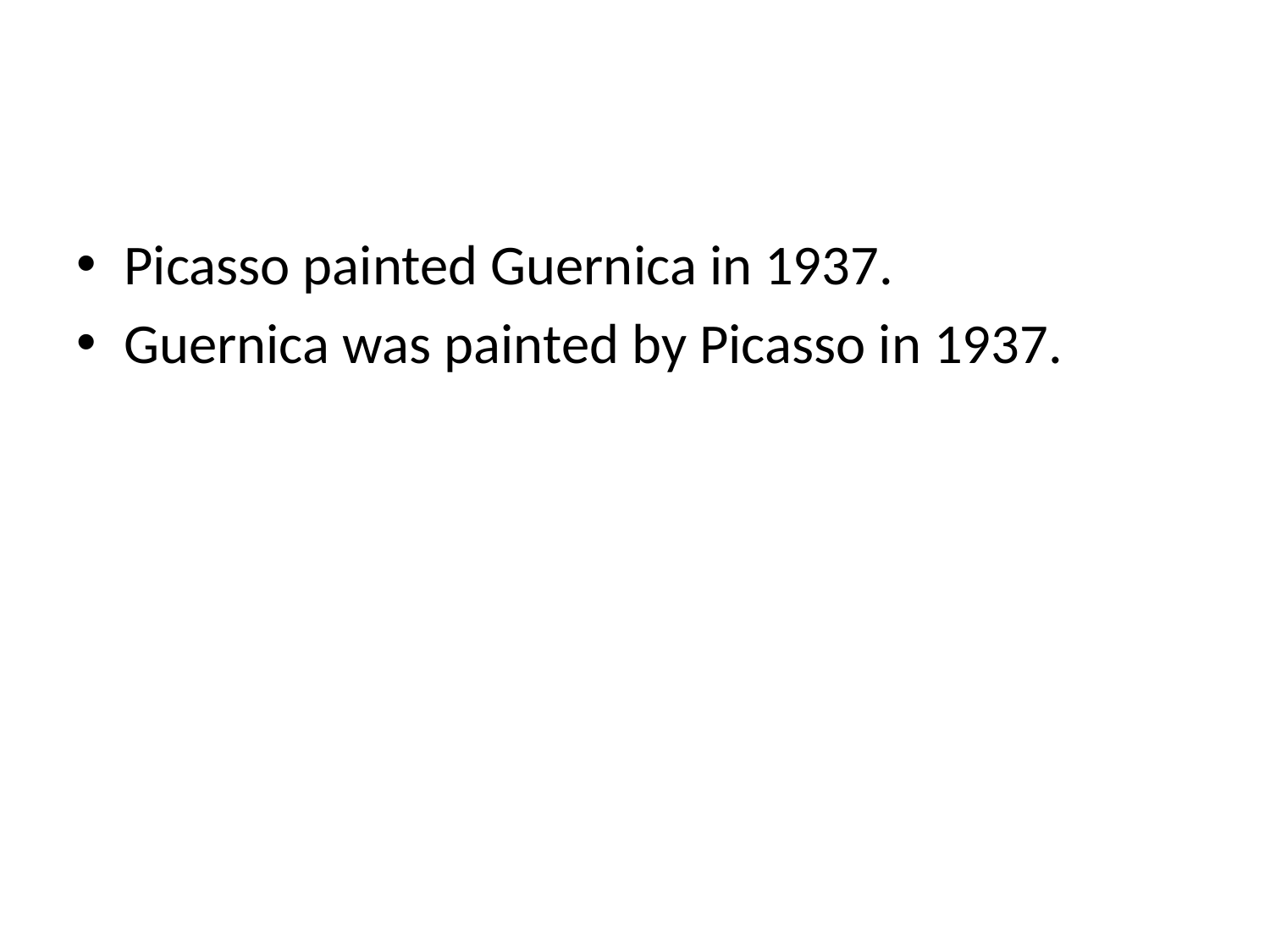

#
Picasso painted Guernica in 1937.
Guernica was painted by Picasso in 1937.